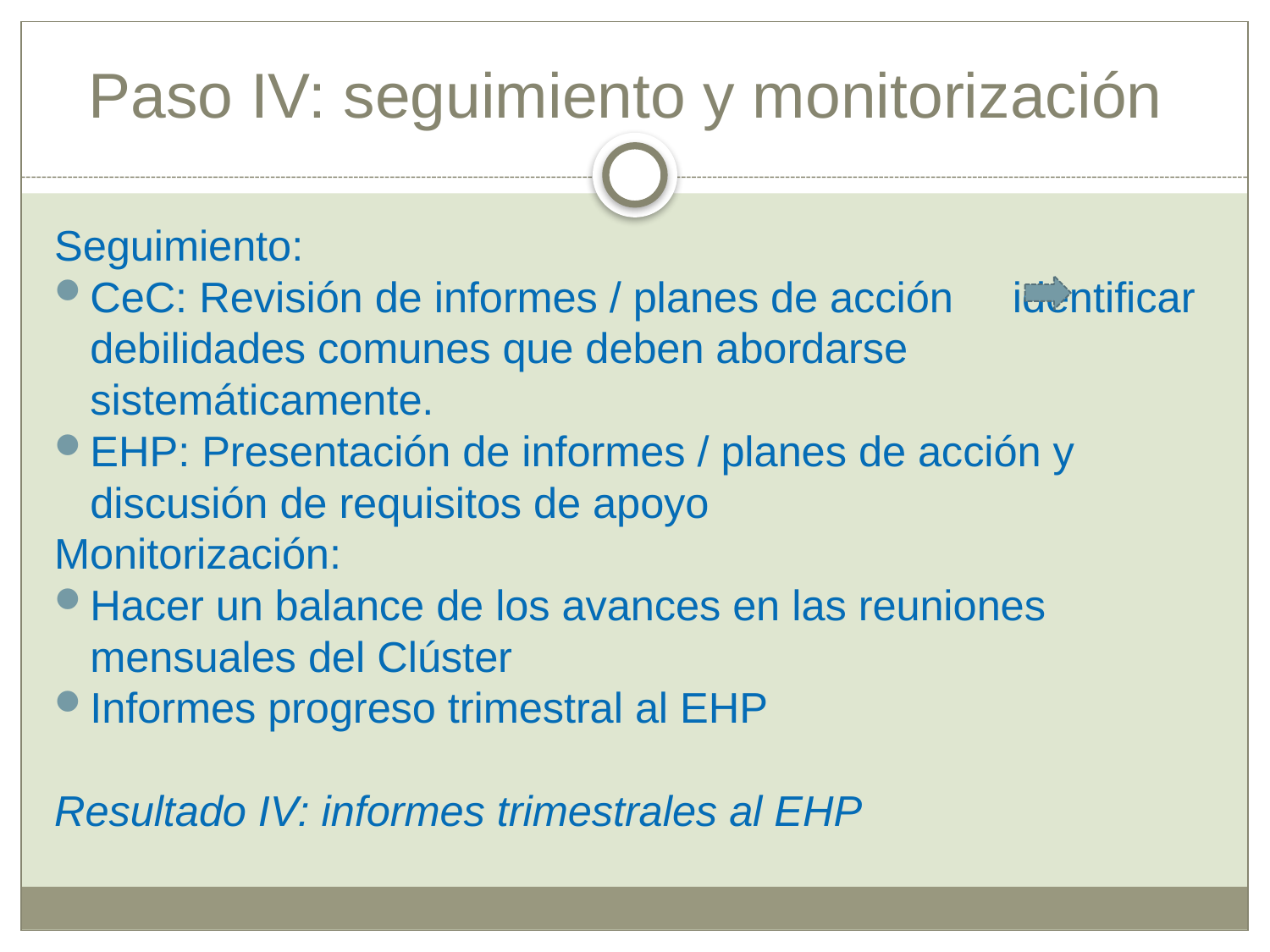

# Paso IV: seguimiento y monitorización
Seguimiento:
CeC: Revisión de informes / planes de acción     identificar debilidades comunes que deben abordarse sistemáticamente.
EHP: Presentación de informes / planes de acción y discusión de requisitos de apoyo
Monitorización:
Hacer un balance de los avances en las reuniones mensuales del Clúster
Informes progreso trimestral al EHP

Resultado IV: informes trimestrales al EHP